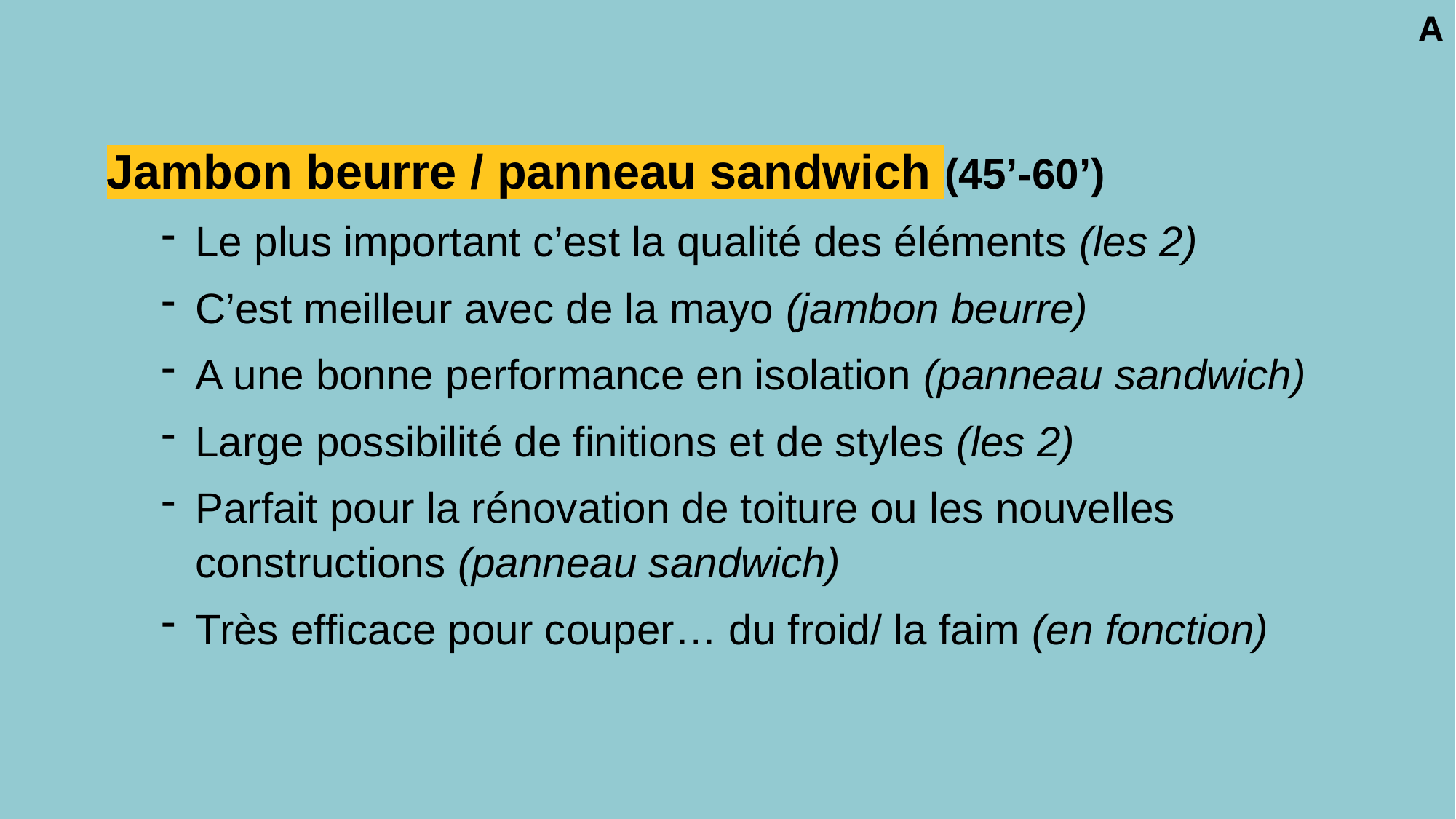

A
Jambon beurre / panneau sandwich (45’-60’)
Le plus important c’est la qualité des éléments (les 2)
C’est meilleur avec de la mayo (jambon beurre)
A une bonne performance en isolation (panneau sandwich)
Large possibilité de finitions et de styles (les 2)
Parfait pour la rénovation de toiture ou les nouvelles constructions (panneau sandwich)
Très efficace pour couper… du froid/ la faim (en fonction)